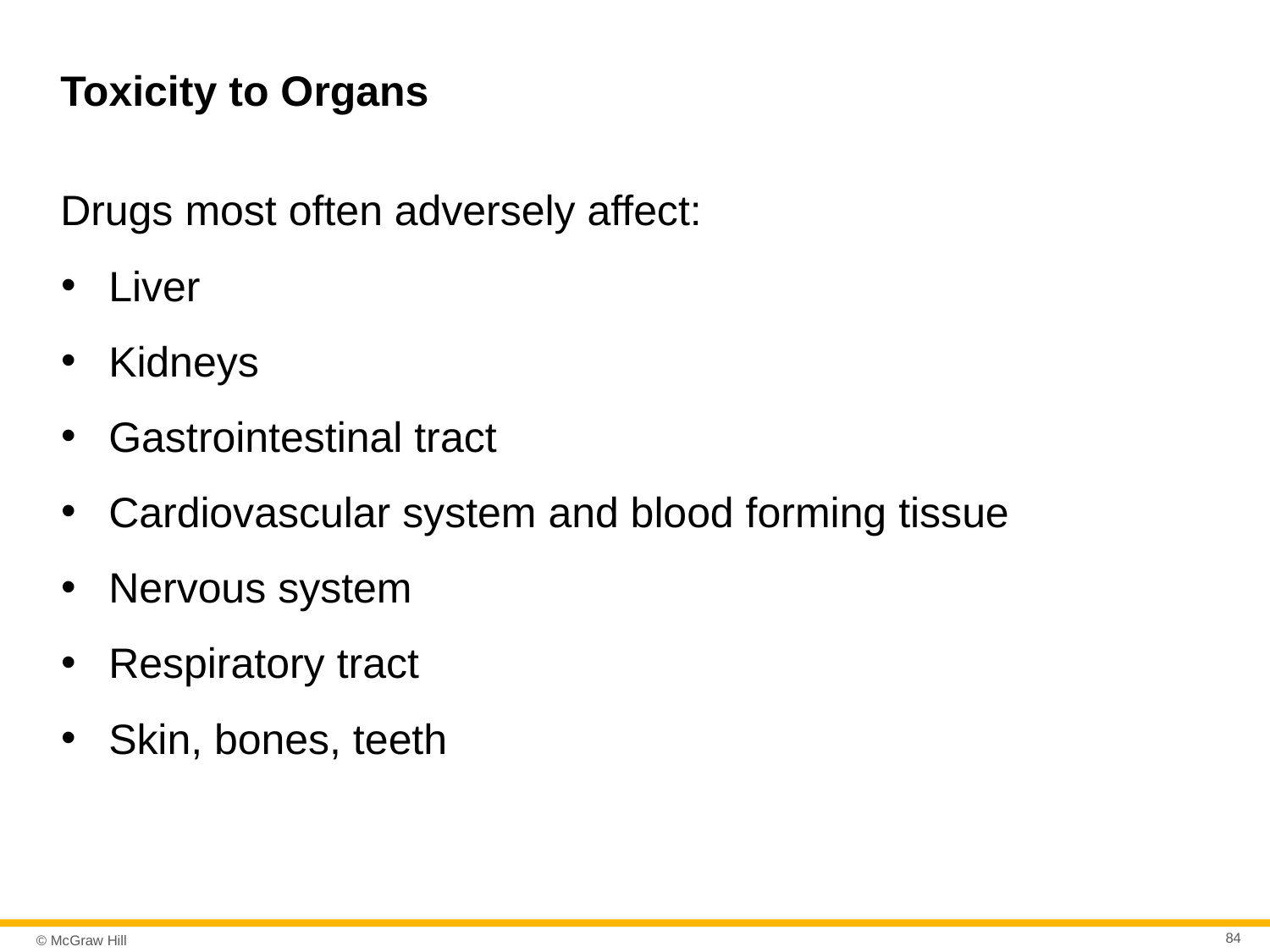

# Toxicity to Organs
Drugs most often adversely affect:
Liver
Kidneys
Gastrointestinal tract
Cardiovascular system and blood forming tissue
Nervous system
Respiratory tract
Skin, bones, teeth